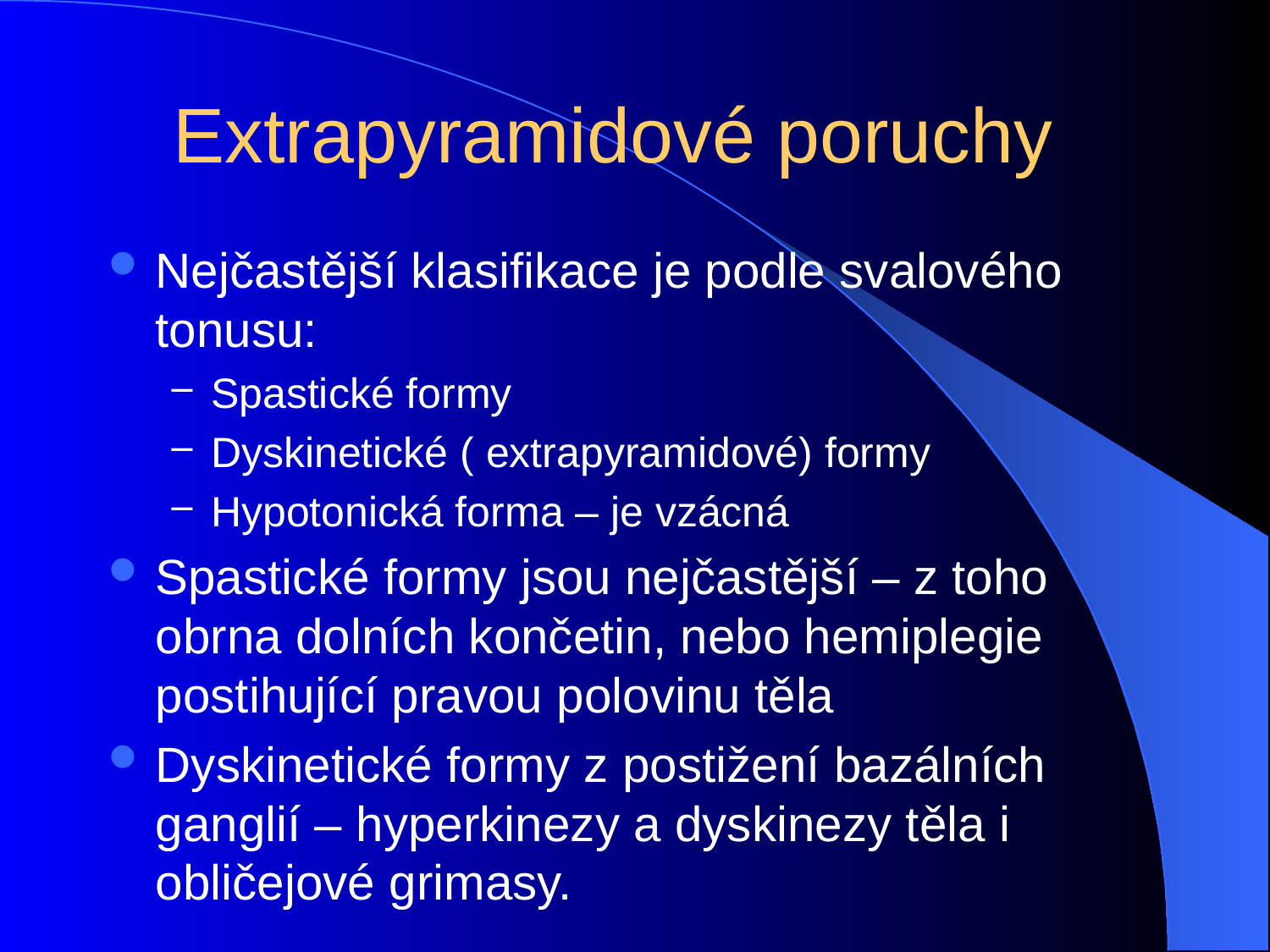

# Extrapyramidové poruchy
Nejčastější klasifikace je podle svalového tonusu:
Spastické formy
Dyskinetické ( extrapyramidové) formy
Hypotonická forma – je vzácná
Spastické formy jsou nejčastější – z toho obrna dolních končetin, nebo hemiplegie postihující pravou polovinu těla
Dyskinetické formy z postižení bazálních ganglií – hyperkinezy a dyskinezy těla i obličejové grimasy.